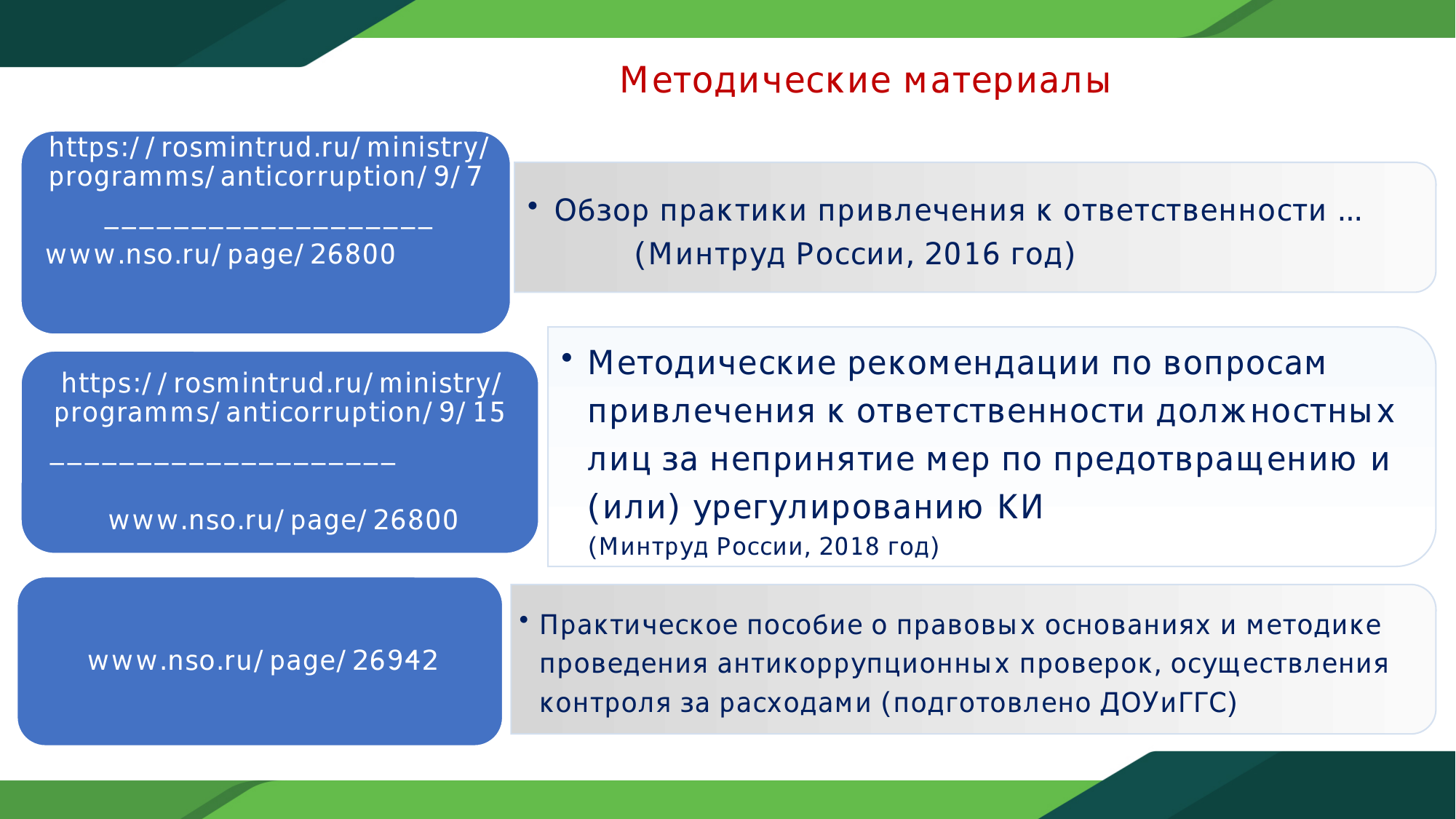

# Методические материалы
Обзор практики привлечения к ответственности …               (Минтруд России, 2016 год)
 https://rosmintrud.ru/ministry/ programms/anticorruption/9/7
___________________
www.nso.ru/page/26800

Методические рекомендации по вопросам привлечения к ответственности должностных лиц за непринятие мер по предотвращению и (или) урегулированию КИ                           (Минтруд России, 2018 год)
https://rosmintrud.ru/ministry/ programms/anticorruption/9/15
____________________
www.nso.ru/page/26800
Практическое пособие о правовых основаниях и методике проведения антикоррупционных проверок, осуществления контроля за расходами (подготовлено ДОУиГГС)
www.nso.ru/page/26942